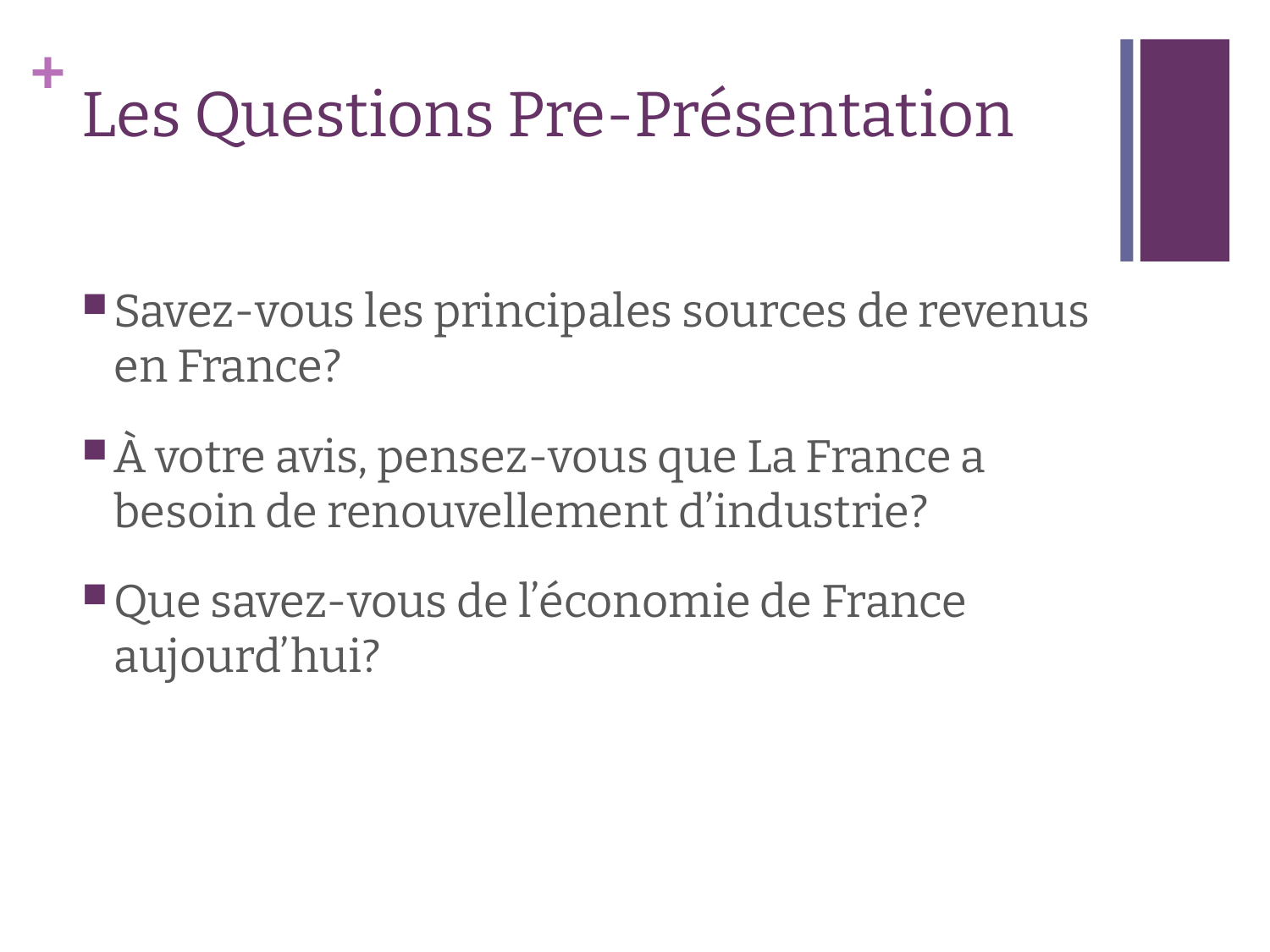

# Les Questions Pre-Présentation
Savez-vous les principales sources de revenus en France?
À votre avis, pensez-vous que La France a besoin de renouvellement d’industrie?
Que savez-vous de l’économie de France aujourd’hui?